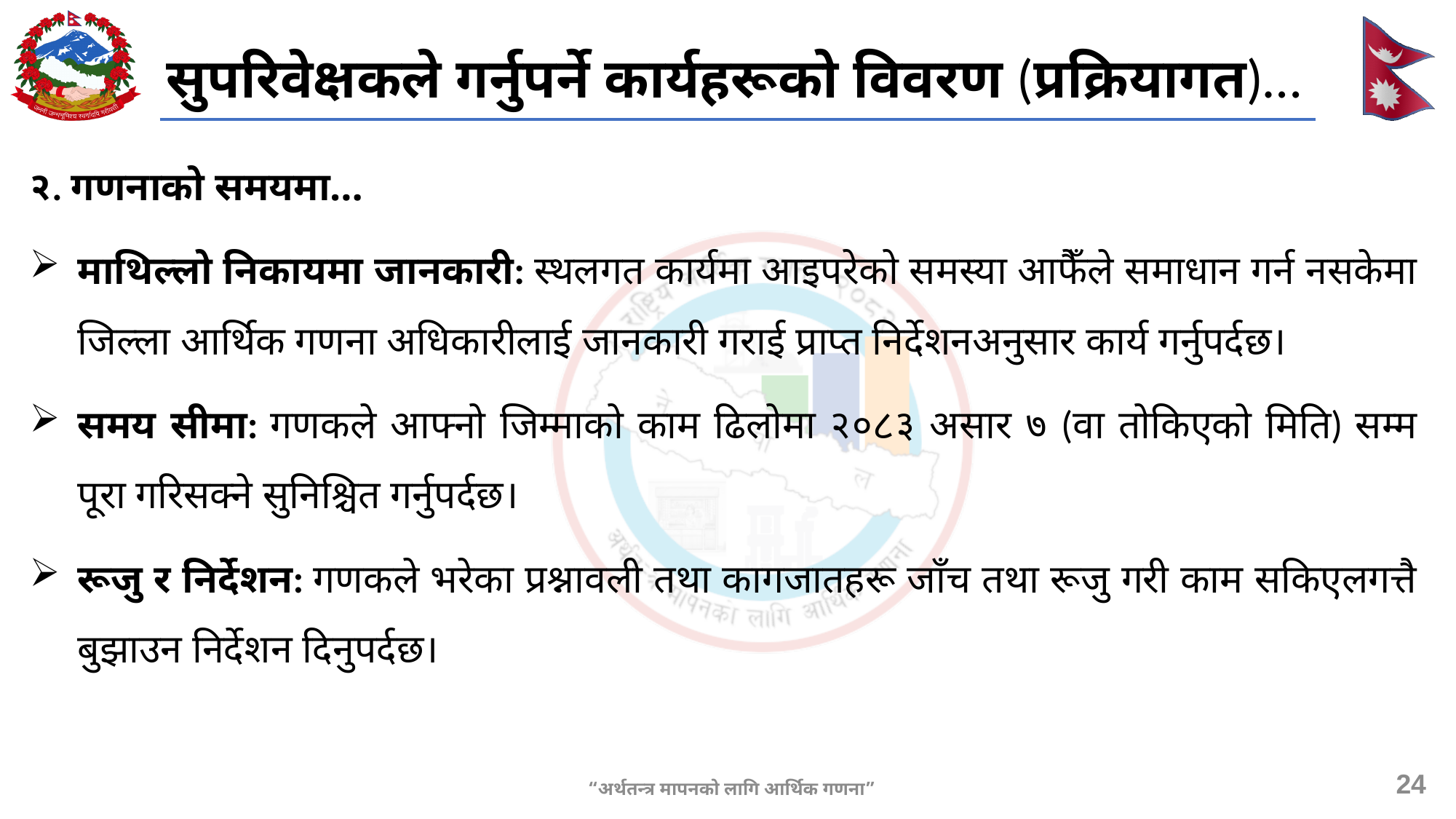

# सुपरिवेक्षकले गर्नुपर्ने कार्यहरूको विवरण (प्रक्रियागत)…
२. गणनाको समयमा…
माथिल्लो निकायमा जानकारी: स्थलगत कार्यमा आइपरेको समस्या आफैँले समाधान गर्न नसकेमा जिल्ला आर्थिक गणना अधिकारीलाई जानकारी गराई प्राप्त निर्देशनअनुसार कार्य गर्नुपर्दछ।
समय सीमा: गणकले आफ्नो जिम्माको काम ढिलोमा २०८३ असार ७ (वा तोकिएको मिति) सम्म पूरा गरिसक्ने सुनिश्चित गर्नुपर्दछ।
रूजु र निर्देशन: गणकले भरेका प्रश्नावली तथा कागजातहरू जाँच तथा रूजु गरी काम सकिएलगत्तै बुझाउन निर्देशन दिनुपर्दछ।

24
“अर्थतन्त्र मापनको लागि आर्थिक गणना”